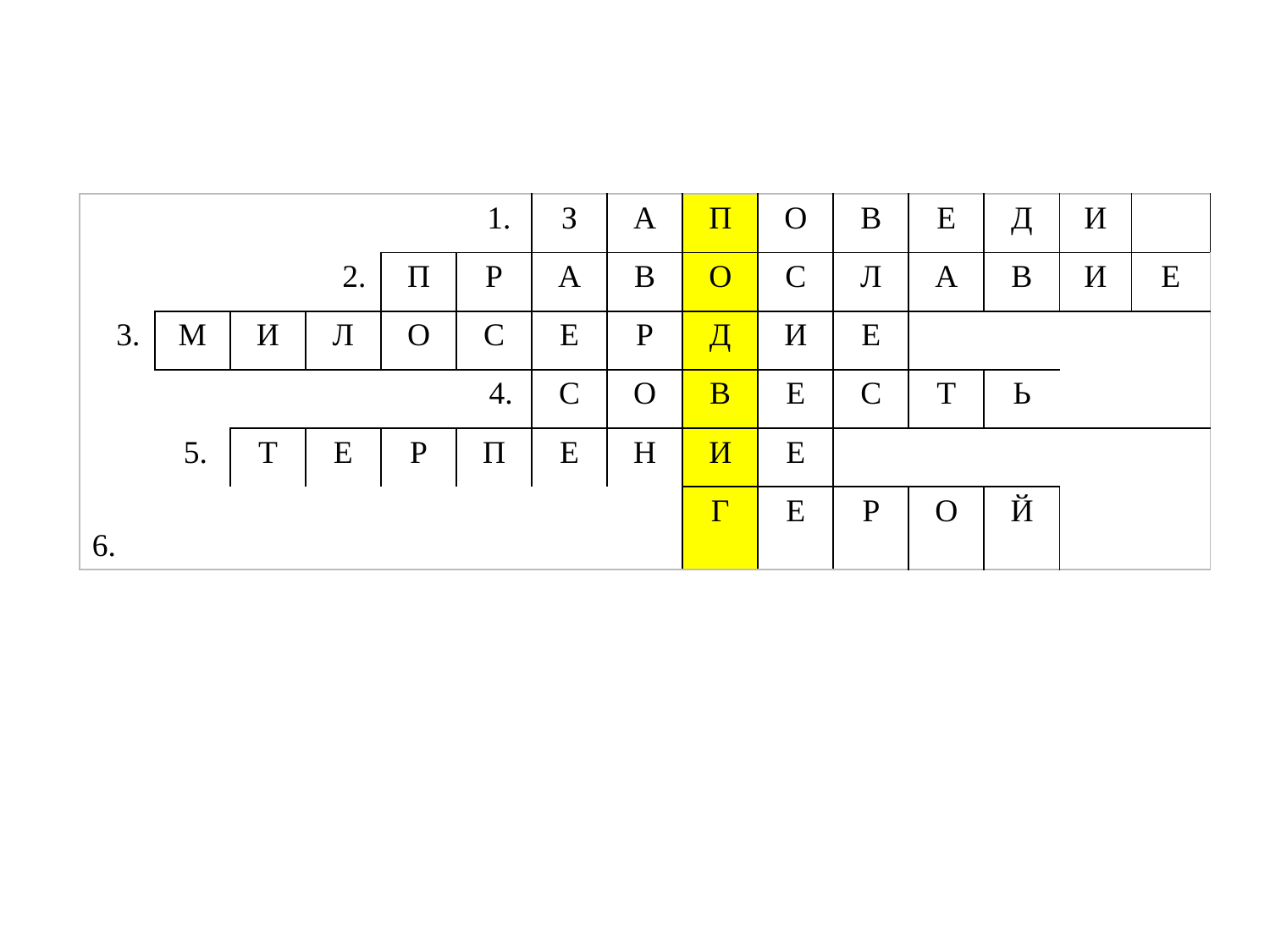

|  |  |  | 1. |  |  | З | А | П | О | В | Е | Д | И |  |
| --- | --- | --- | --- | --- | --- | --- | --- | --- | --- | --- | --- | --- | --- | --- |
|  |  |  | 2. | П | Р | А | В | О | С | Л | А | В | И | Е |
| 3. | М | И | Л | О | С | Е | Р | Д | И | Е |  |  |  |  |
|  | 4. |  |  |  |  | С | О | В | Е | С | Т | Ь |  |  |
|  | 5. | Т | Е | Р | П | Е | Н | И | Е |  |  |  |  |  |
| 6. |  |  |  |  |  |  |  | Г | Е | Р | О | Й |  |  |